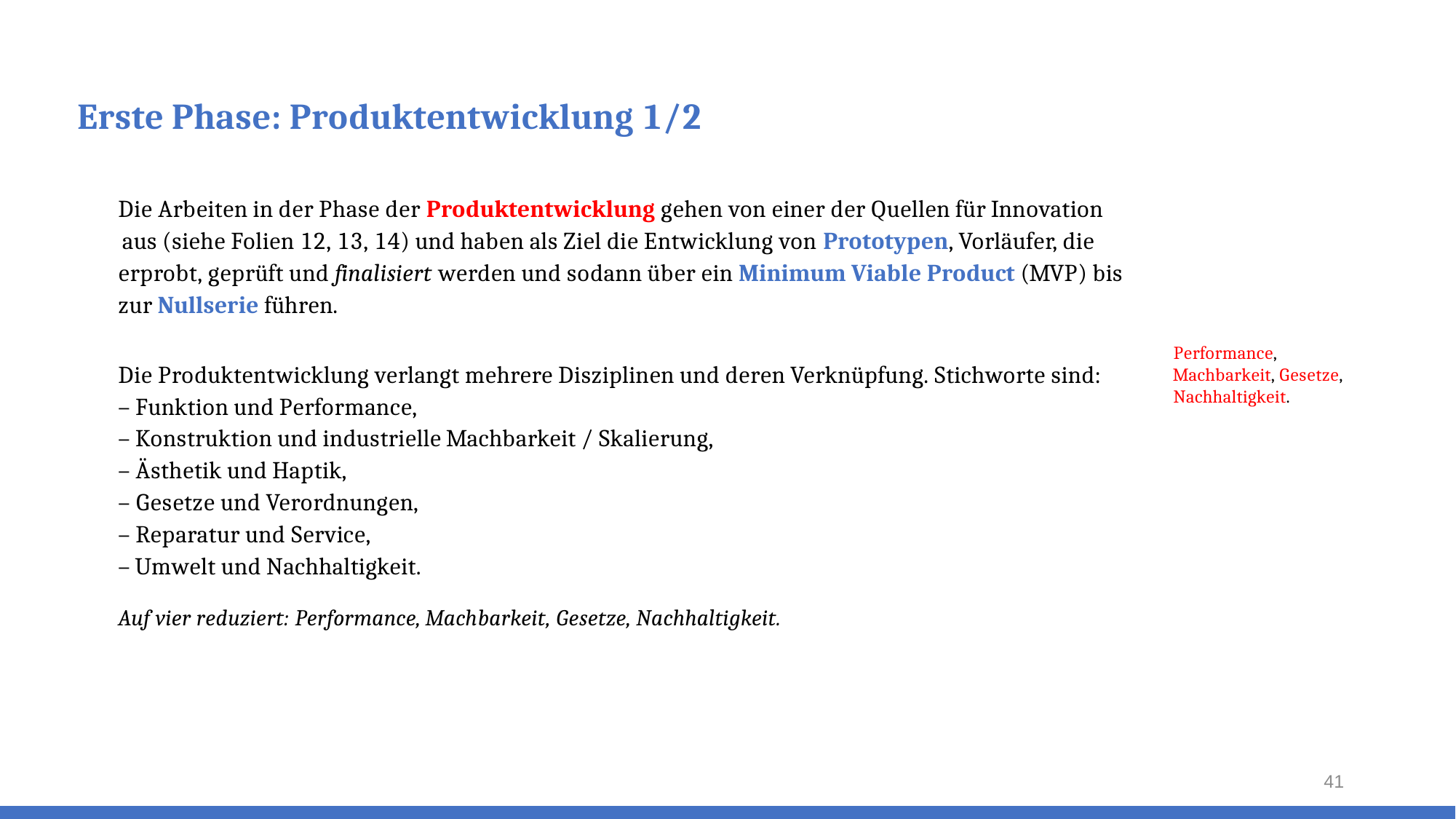

# Erste Phase: Produktentwicklung 1/2
Die Arbeiten in der Phase der Produktentwicklung gehen von einer der Quellen für Innovation
 aus (siehe Folien 12, 13, 14) und haben als Ziel die Entwicklung von Prototypen, Vorläufer, die erprobt, geprüft und finalisiert werden und sodann über ein Minimum Viable Product (MVP) bis zur Nullserie führen.
Die Produktentwicklung verlangt mehrere Disziplinen und deren Verknüpfung. Stichworte sind:
– Funktion und Performance,
– Konstruktion und industrielle Machbarkeit / Skalierung,
– Ästhetik und Haptik,
– Gesetze und Verordnungen,
– Reparatur und Service,
– Umwelt und Nachhaltigkeit.
Auf vier reduziert: Performance, Machbarkeit, Gesetze, Nachhaltigkeit.
Performance, Machbarkeit, Gesetze, Nachhaltigkeit.
41